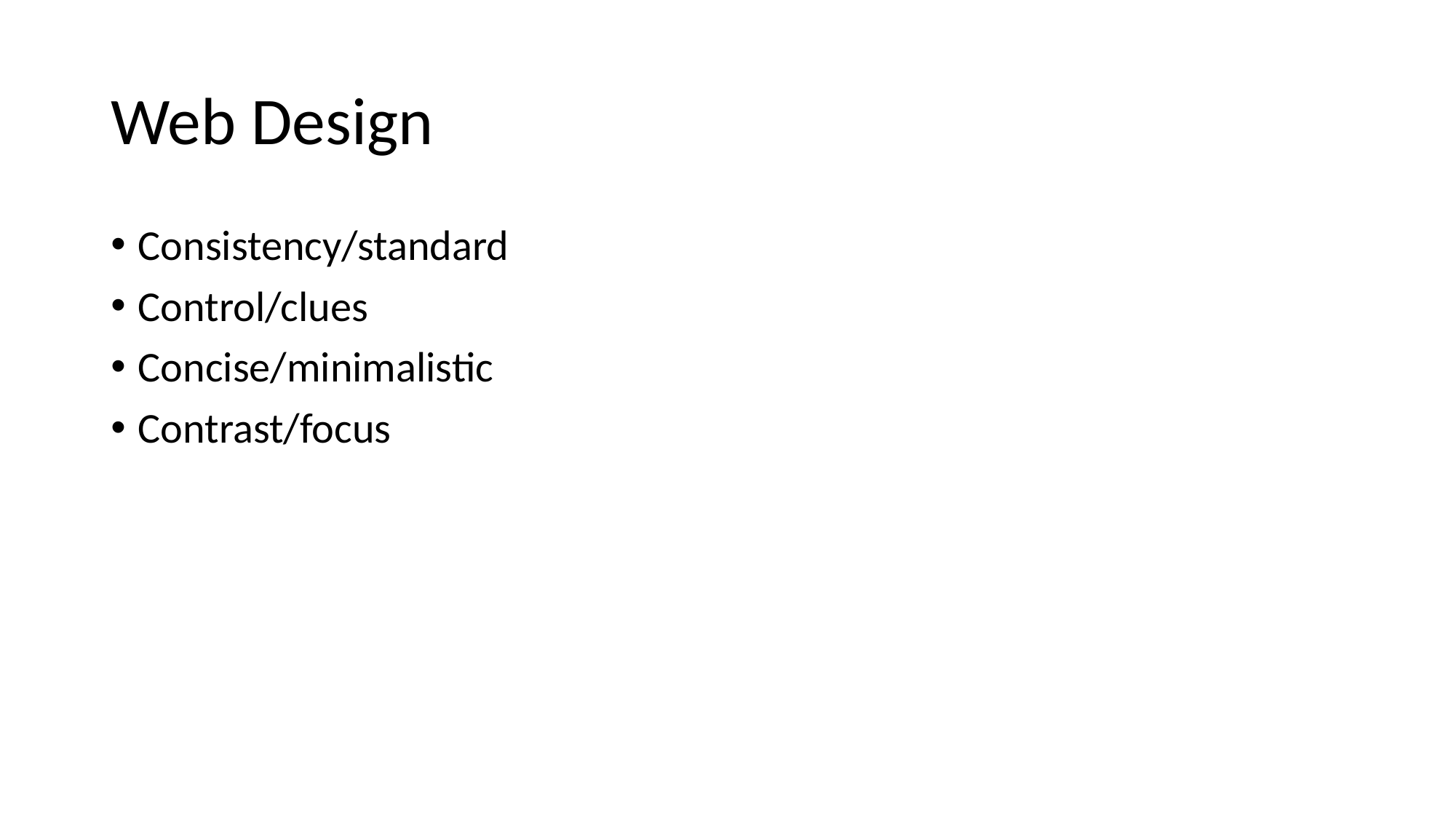

# Web Design
Consistency/standard
Control/clues
Concise/minimalistic
Contrast/focus